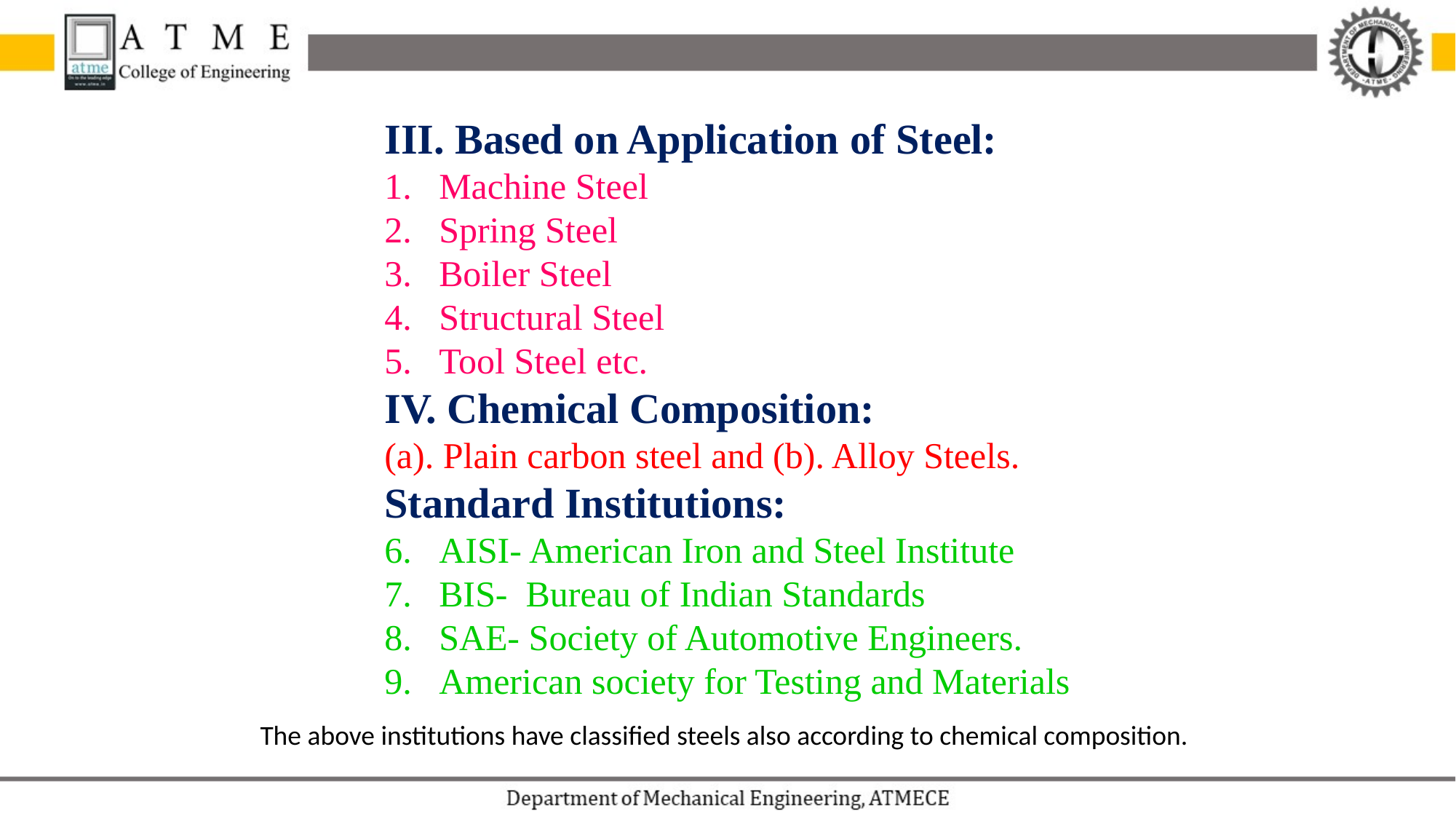

III. Based on Application of Steel:
Machine Steel
Spring Steel
Boiler Steel
Structural Steel
Tool Steel etc.
IV. Chemical Composition:
(a). Plain carbon steel and (b). Alloy Steels.
Standard Institutions:
AISI- American Iron and Steel Institute
BIS-  Bureau of Indian Standards
SAE- Society of Automotive Engineers.
American society for Testing and Materials
The above institutions have classified steels also according to chemical composition.